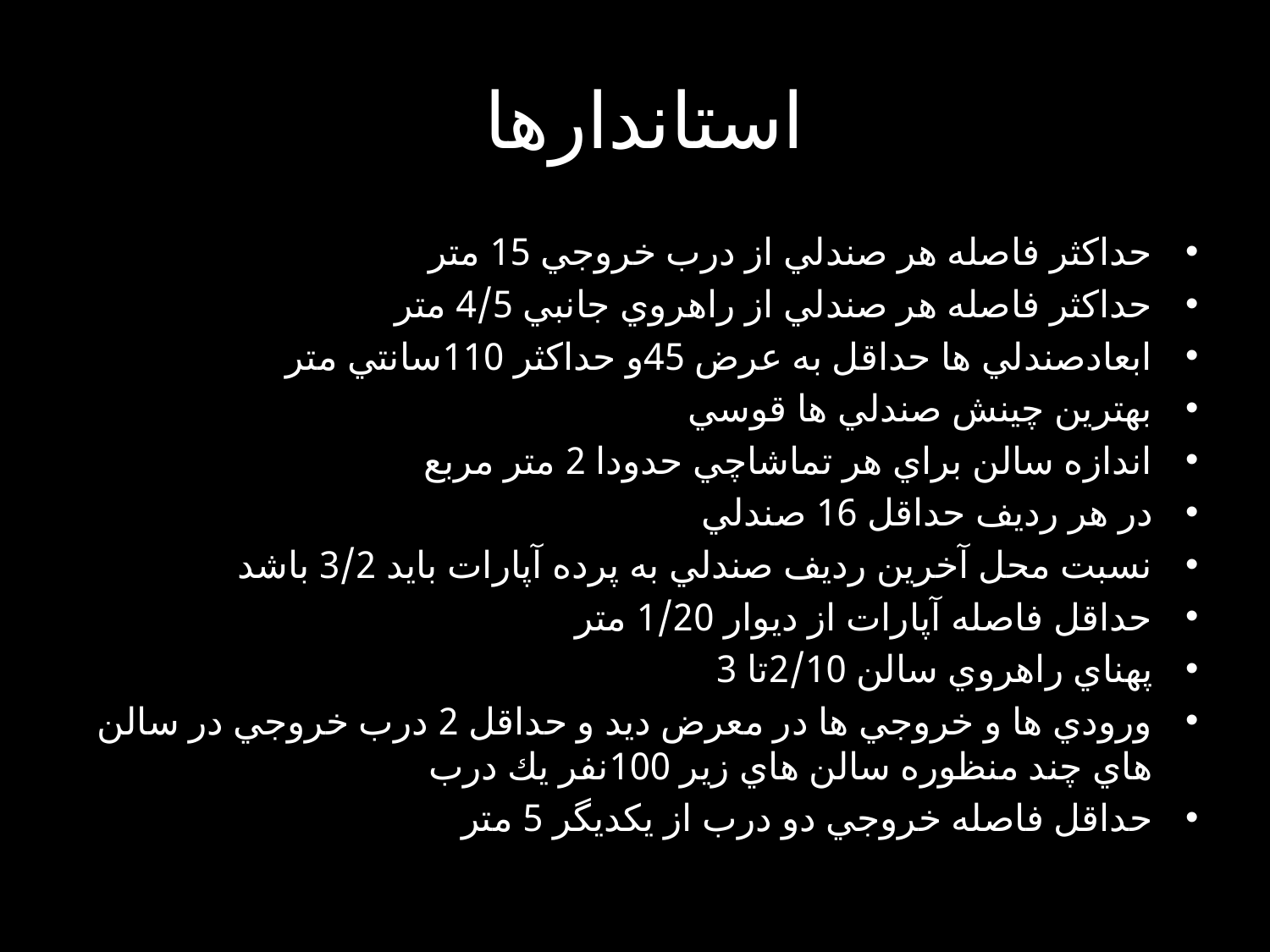

# استاندارها
حداكثر فاصله هر صندلي از درب خروجي 15 متر
حداكثر فاصله هر صندلي از راهروي جانبي 4/5 متر
ابعادصندلي ها حداقل به عرض 45و حداكثر 110سانتي متر
بهترين چينش صندلي ها قوسي
اندازه سالن براي هر تماشاچي حدودا 2 متر مربع
در هر رديف حداقل 16 صندلي
نسبت محل آخرين رديف صندلي به پرده آپارات بايد 3/2 باشد
حداقل فاصله آپارات از ديوار 1/20 متر
پهناي راهروي سالن 2/10تا 3
ورودي ها و خروجي ها در معرض ديد و حداقل 2 درب خروجي در سالن هاي چند منظوره سالن هاي زير 100نفر يك درب
حداقل فاصله خروجي دو درب از يكديگر 5 متر